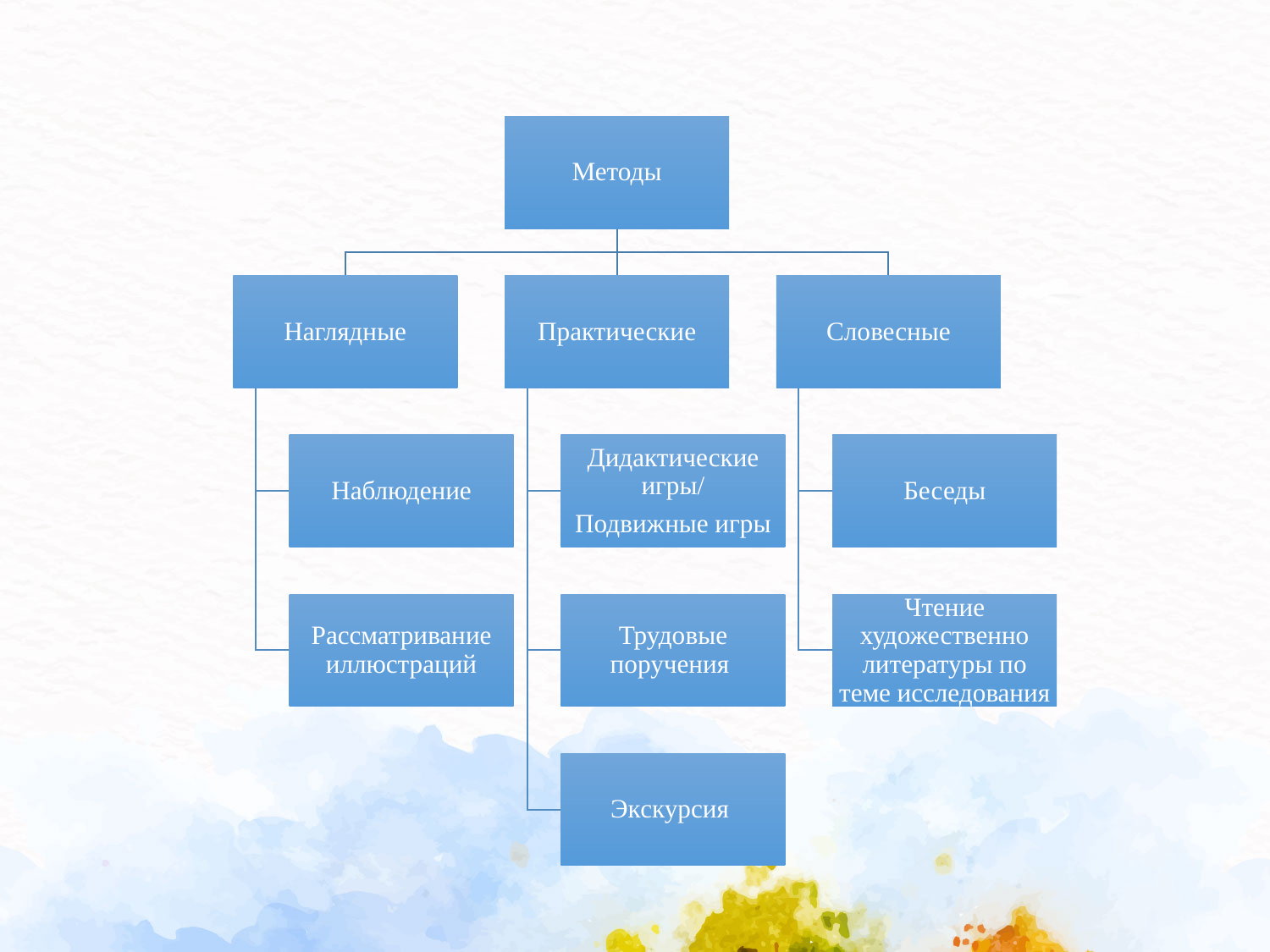

Методы
Наглядные
Наблюдение
Рассматривание иллюстраций
Практические
Дидактические игры/
Подвижные игры
Трудовые поручения
Экскурсия
Словесные
Беседы
Чтение художественно литературы по теме исследования